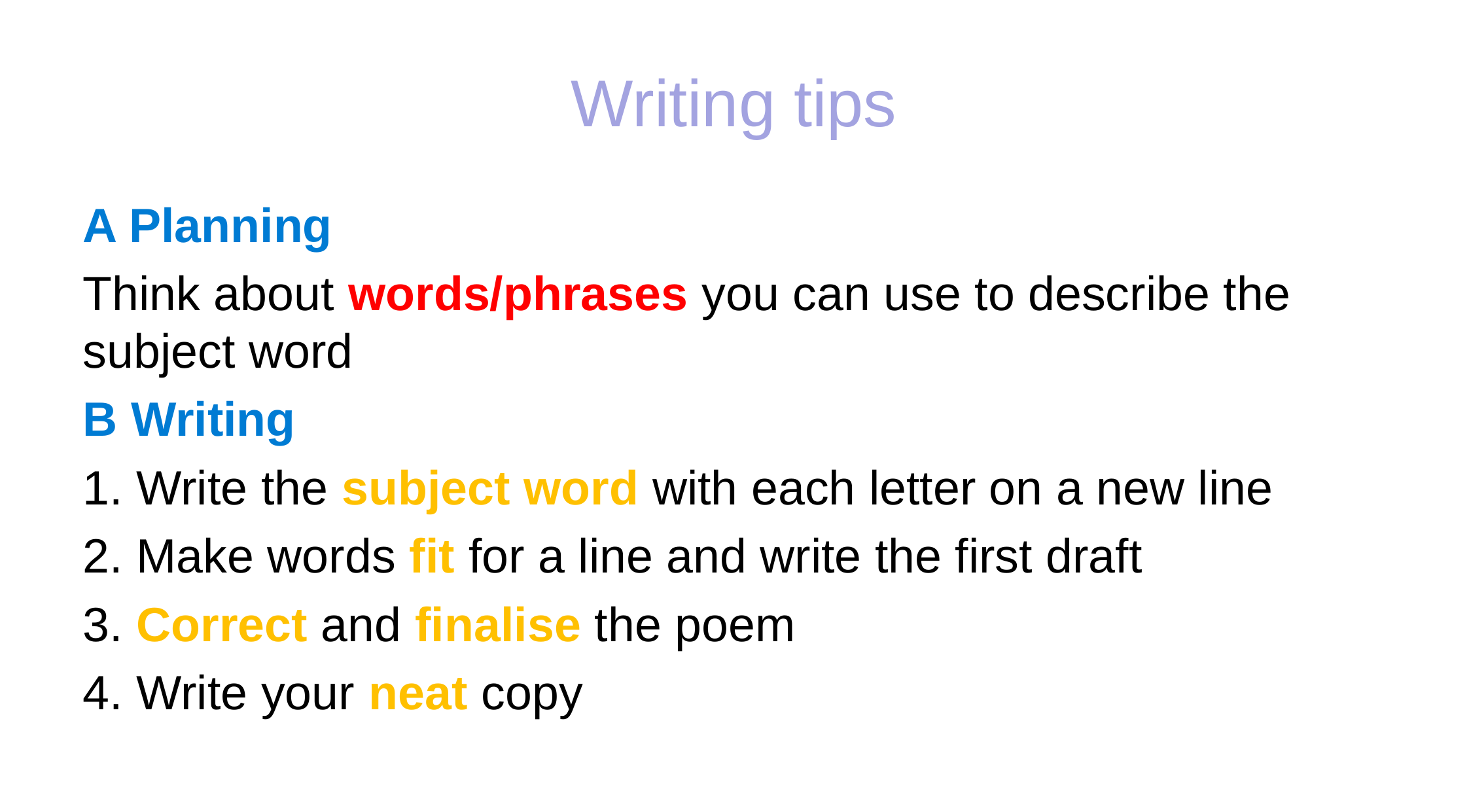

# Writing tips
A Planning
Think about words/phrases you can use to describe the subject word
B Writing
1. Write the subject word with each letter on a new line
2. Make words fit for a line and write the first draft
3. Correct and finalise the poem
4. Write your neat copy